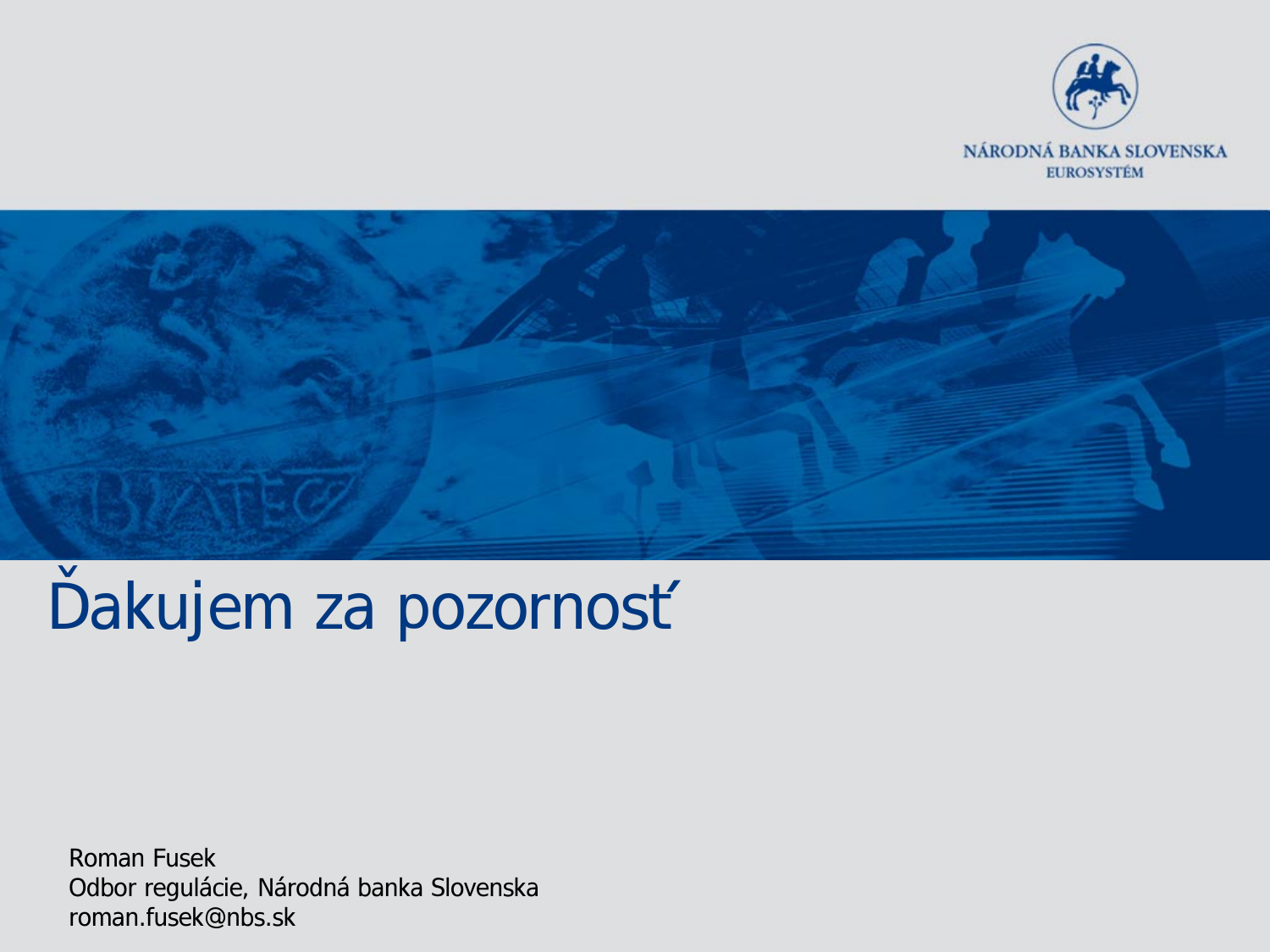

# Ďakujem za pozornosť
Roman Fusek
Odbor regulácie, Národná banka Slovenska
roman.fusek@nbs.sk